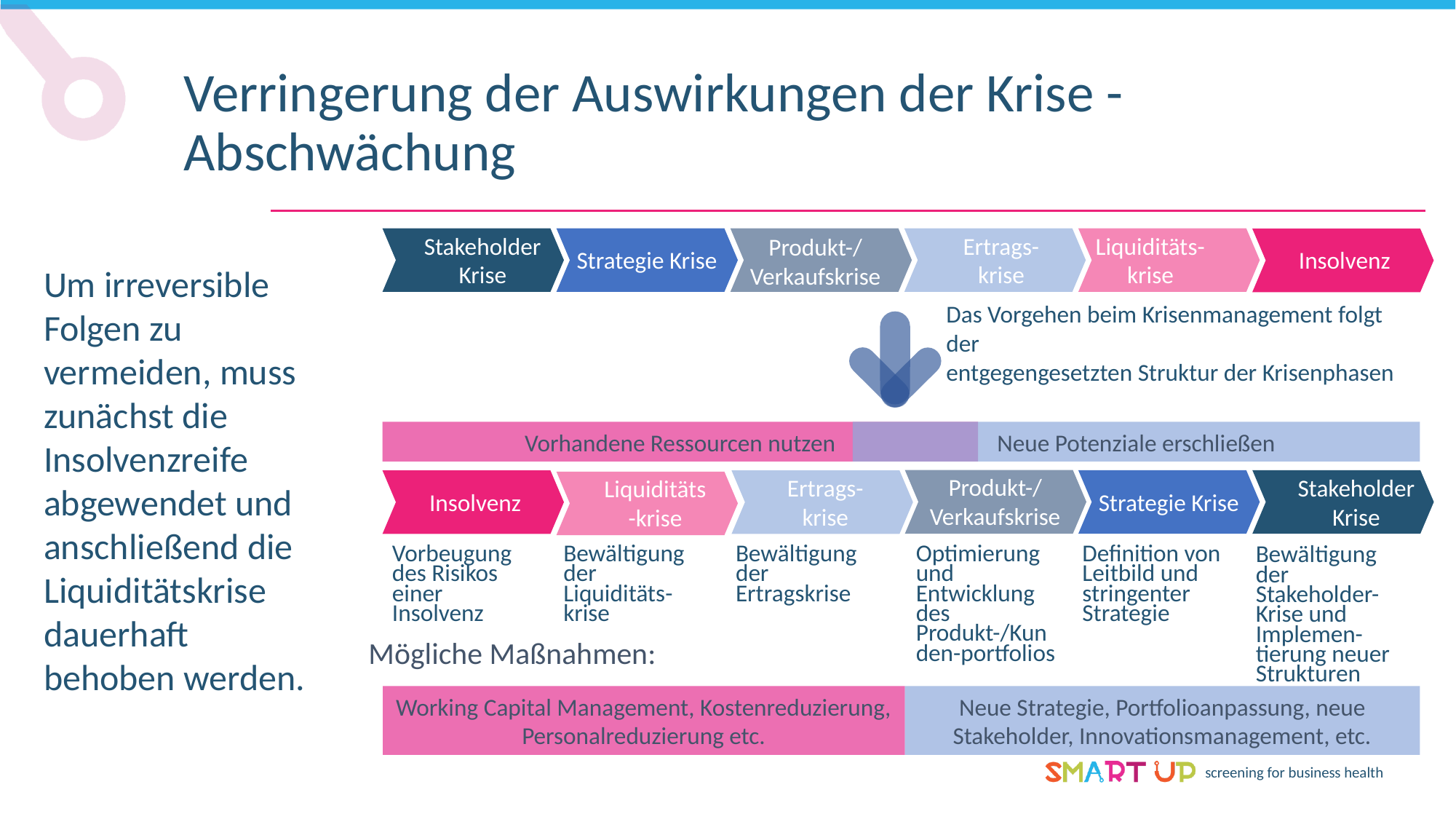

Verringerung der Auswirkungen der Krise - Abschwächung
Stakeholder
Krise
Ertrags-krise
Liquiditäts-krise
Produkt-/Verkaufskrise

Insolvenz
Strategie Krise
Um irreversible Folgen zu vermeiden, muss zunächst die Insolvenzreife abgewendet und anschließend die Liquiditätskrise dauerhaft behoben werden.

Das Vorgehen beim Krisenmanagement folgt der
entgegengesetzten Struktur der Krisenphasen
Vorhandene Ressourcen nutzen
Neue Potenziale erschließen
Produkt-/Verkaufskrise
Stakeholder
Krise
Ertrags-krise
Liquiditäts-krise

Insolvenz
Strategie Krise
Vorbeugung des Risikos einer Insolvenz
Bewältigung der Liquiditäts-krise
Bewältigung der Ertragskrise
Optimierung und Entwicklung des Produkt-/Kunden-portfolios
Definition von Leitbild und stringenter Strategie
Bewältigung der Stakeholder-Krise und Implemen-tierung neuer Strukturen
Mögliche Maßnahmen:
Working Capital Management, Kostenreduzierung, Personalreduzierung etc.
Neue Strategie, Portfolioanpassung, neue Stakeholder, Innovationsmanagement, etc.